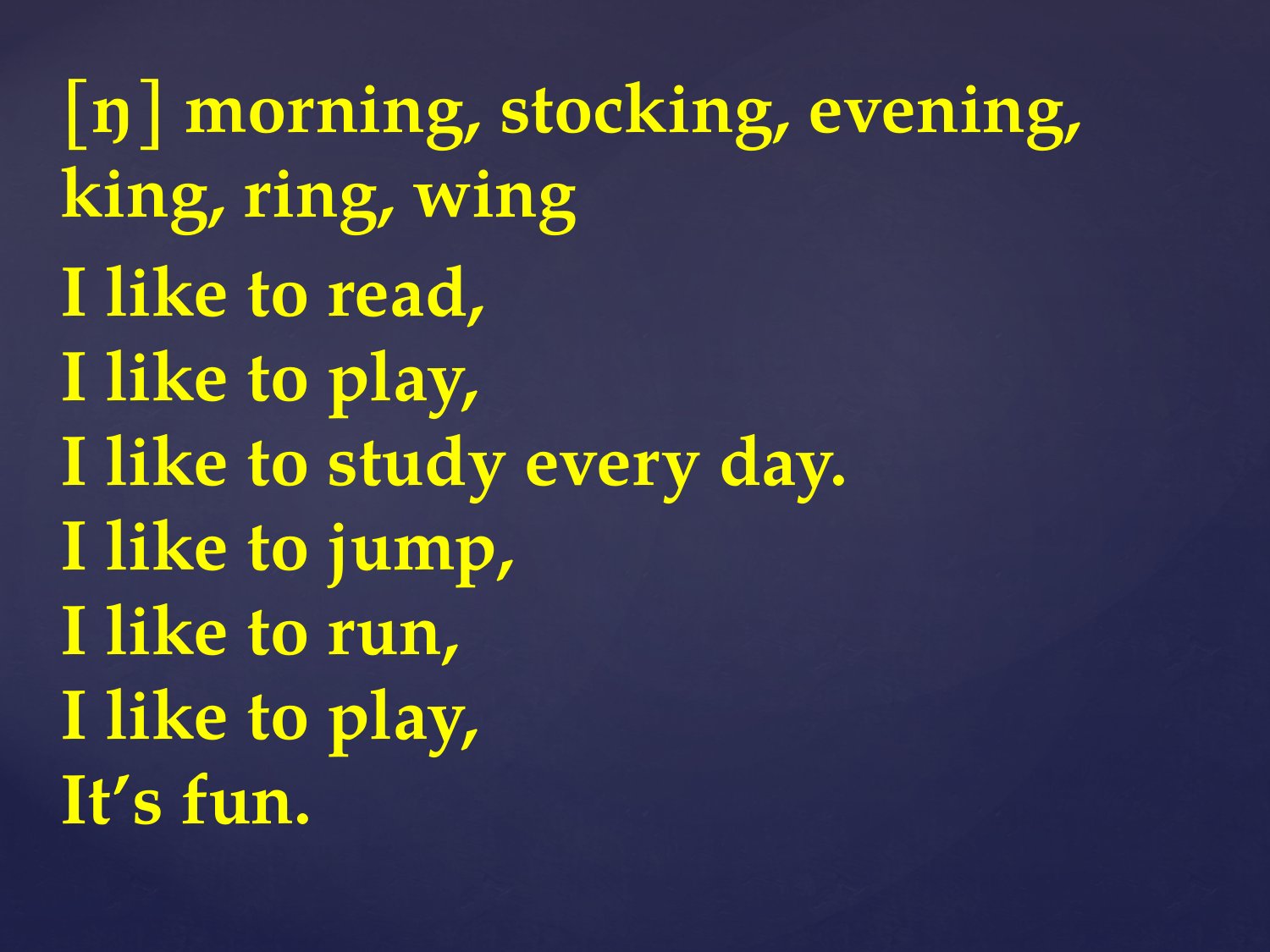

[ŋ] morning, stocking, evening, king, ring, wing
I like to read,
I like to play,
I like to study every day.
I like to jump,
I like to run,
I like to play,
It’s fun.

#